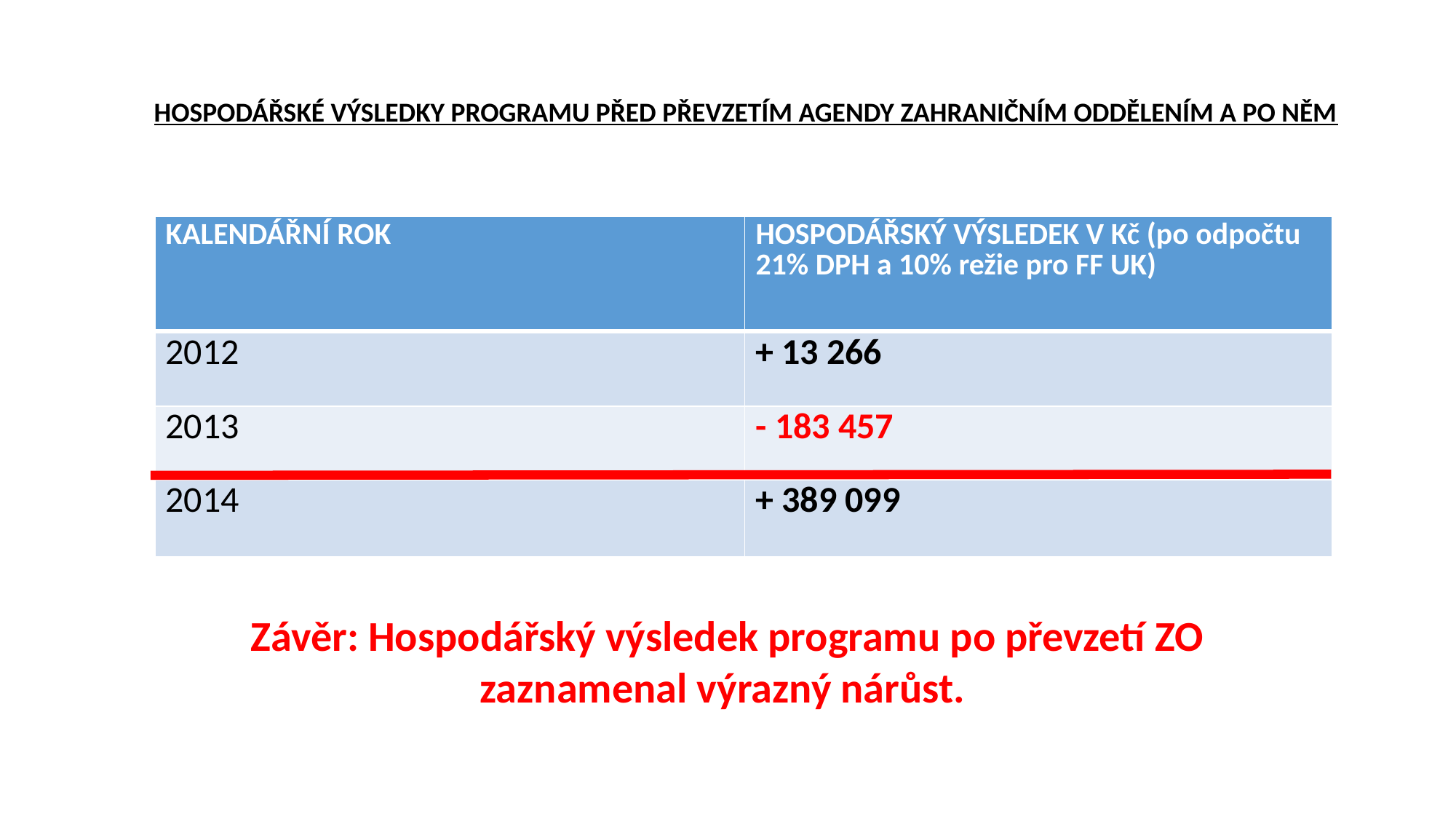

HOSPODÁŘSKÉ VÝSLEDKY PROGRAMU PŘED PŘEVZETÍM AGENDY ZAHRANIČNÍM ODDĚLENÍM A PO NĚM
| KALENDÁŘNÍ ROK | HOSPODÁŘSKÝ VÝSLEDEK V Kč (po odpočtu 21% DPH a 10% režie pro FF UK) |
| --- | --- |
| 2012 | + 13 266 |
| 2013 | - 183 457 |
| 2014 | + 389 099 |
Závěr: Hospodářský výsledek programu po převzetí ZO zaznamenal výrazný nárůst.